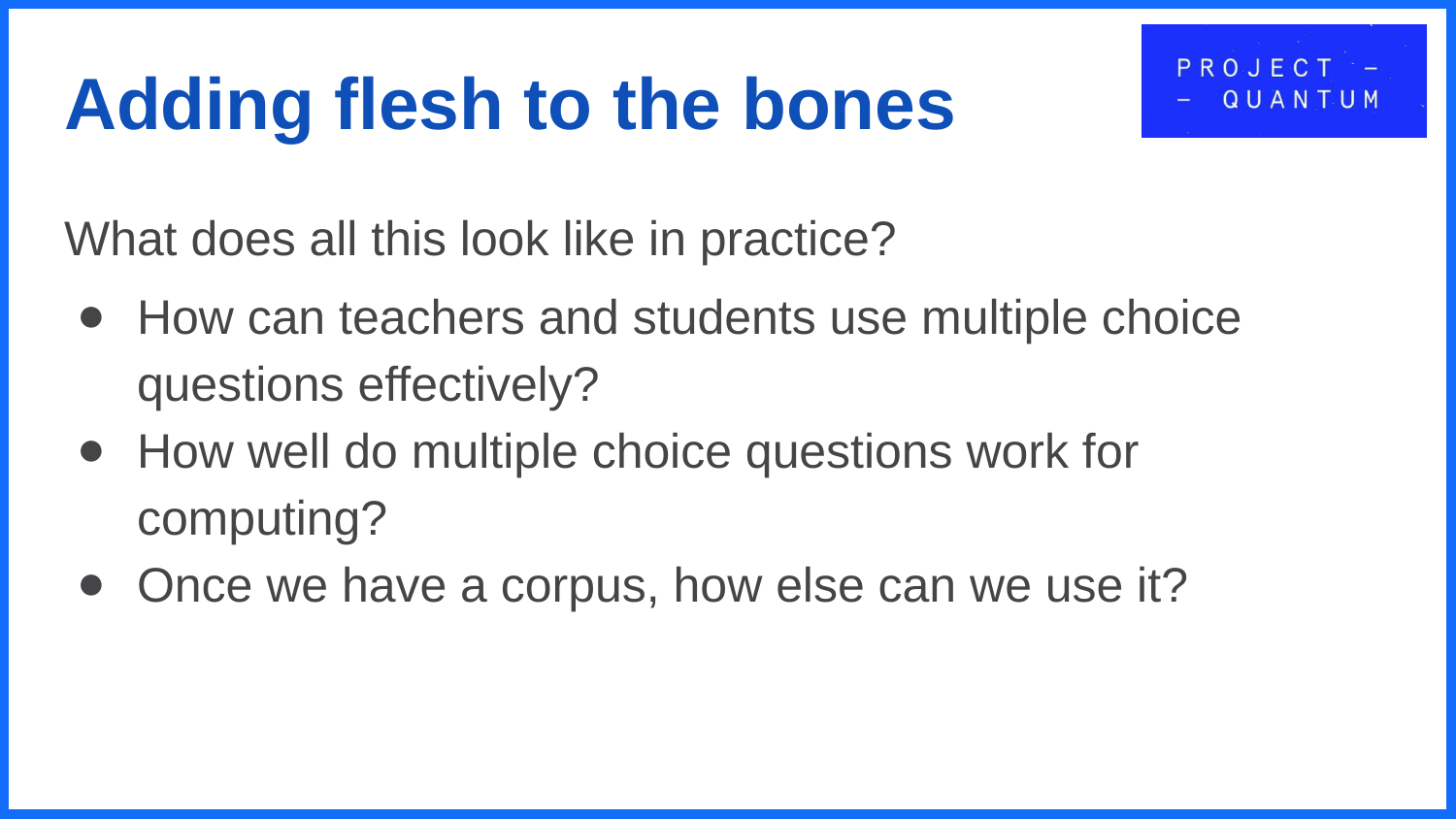

# Adding flesh to the bones
What does all this look like in practice?
How can teachers and students use multiple choice questions effectively?
How well do multiple choice questions work for computing?
Once we have a corpus, how else can we use it?